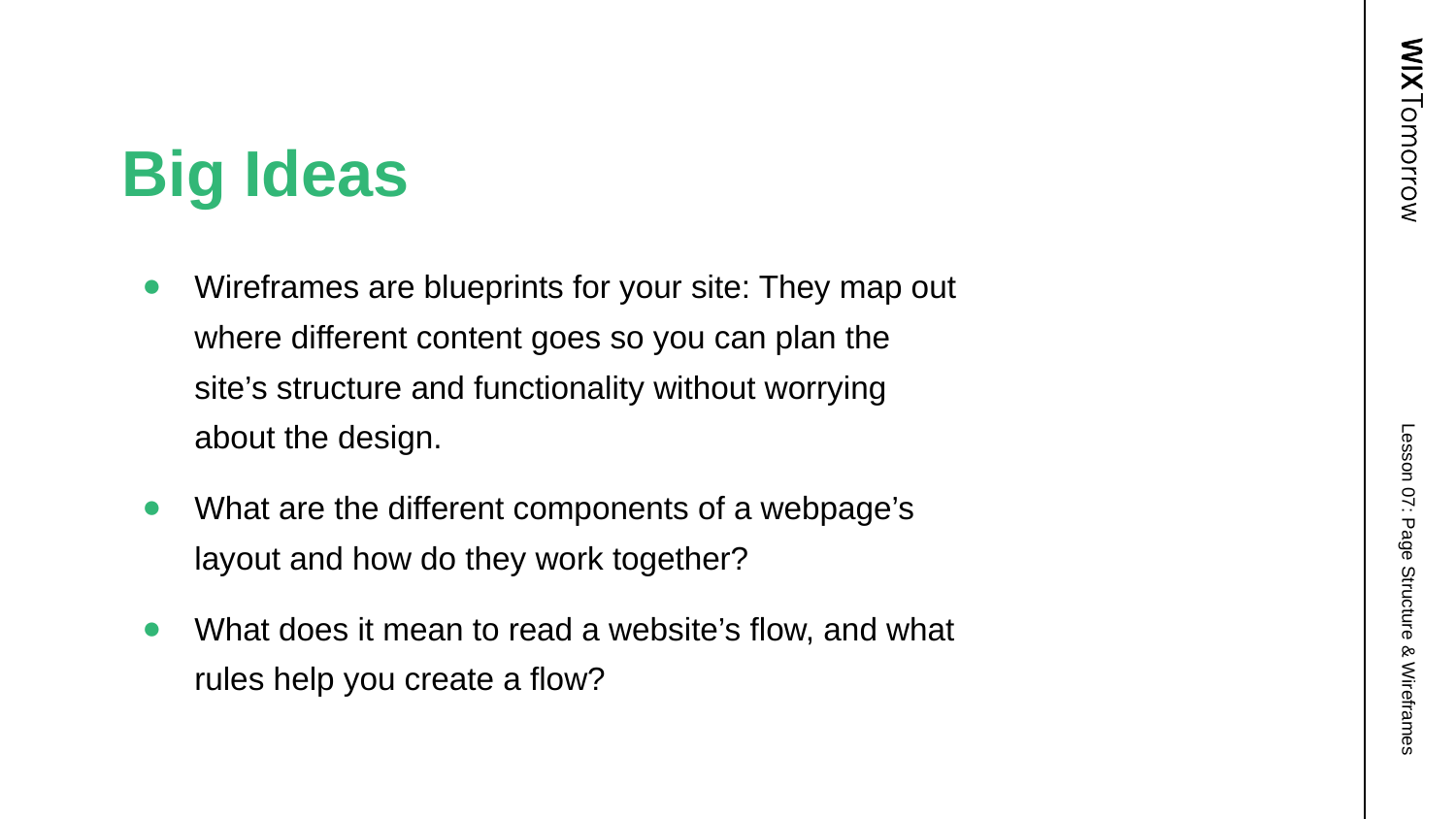

# Big Ideas
Wireframes are blueprints for your site: They map out where different content goes so you can plan the site’s structure and functionality without worrying about the design.
What are the different components of a webpage’s layout and how do they work together?
What does it mean to read a website’s flow, and what rules help you create a flow?